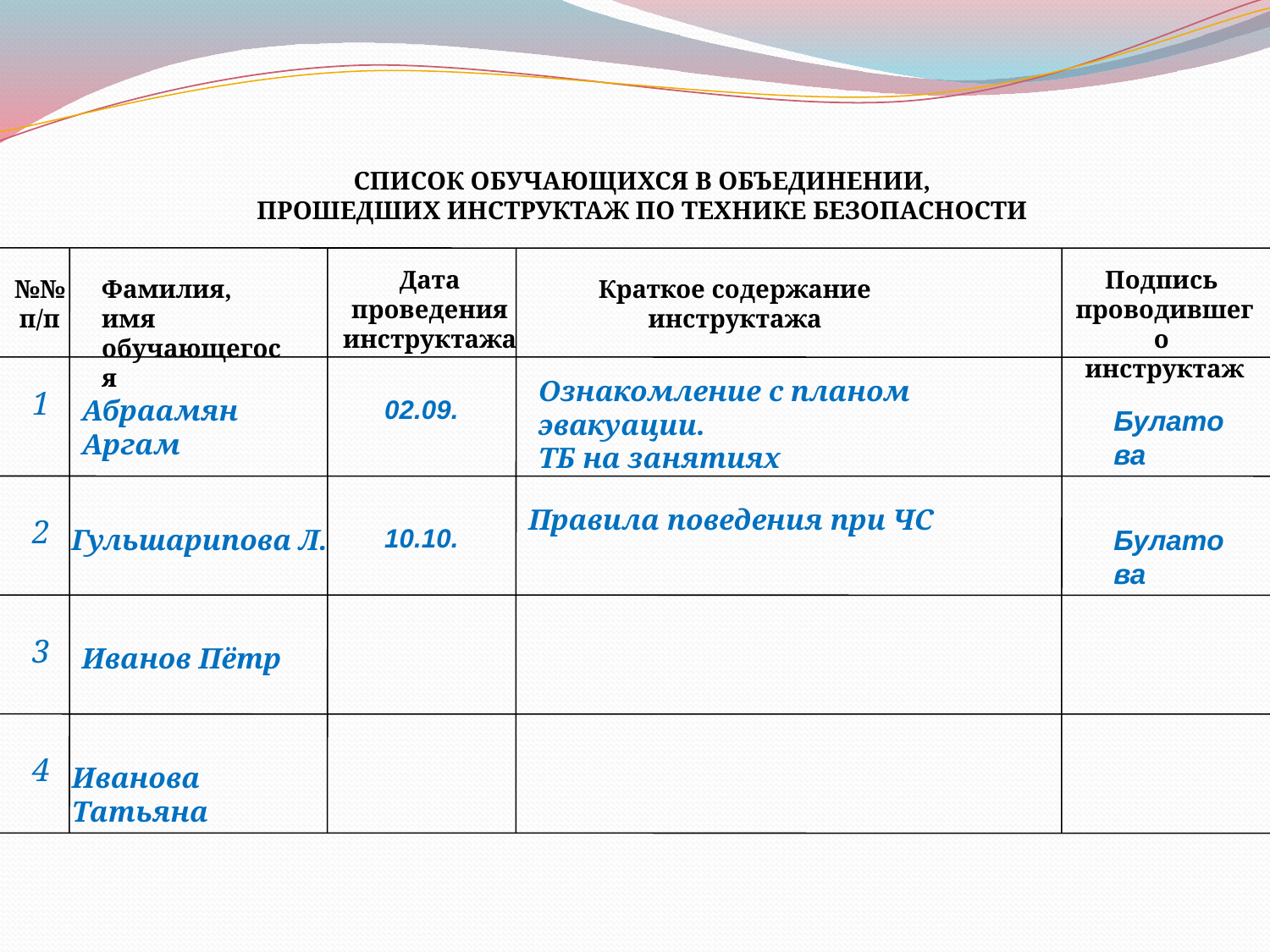

СПИСОК ОБУЧАЮЩИХСЯ В ОБЪЕДИНЕНИИ,
ПРОШЕДШИХ ИНСТРУКТАЖ ПО ТЕХНИКЕ БЕЗОПАСНОСТИ
Дата
проведения
инструктажа
Подпись
проводившего
инструктаж
№№
п/п
Фамилия, имя
обучающегося
Краткое содержание
инструктажа
Ознакомление с планом эвакуации.
ТБ на занятиях
1
Абраамян Аргам
02.09.
Булатова
Правила поведения при ЧС
2
Гульшарипова Л.
10.10.
Булатова
3
Иванов Пётр
4
Иванова Татьяна